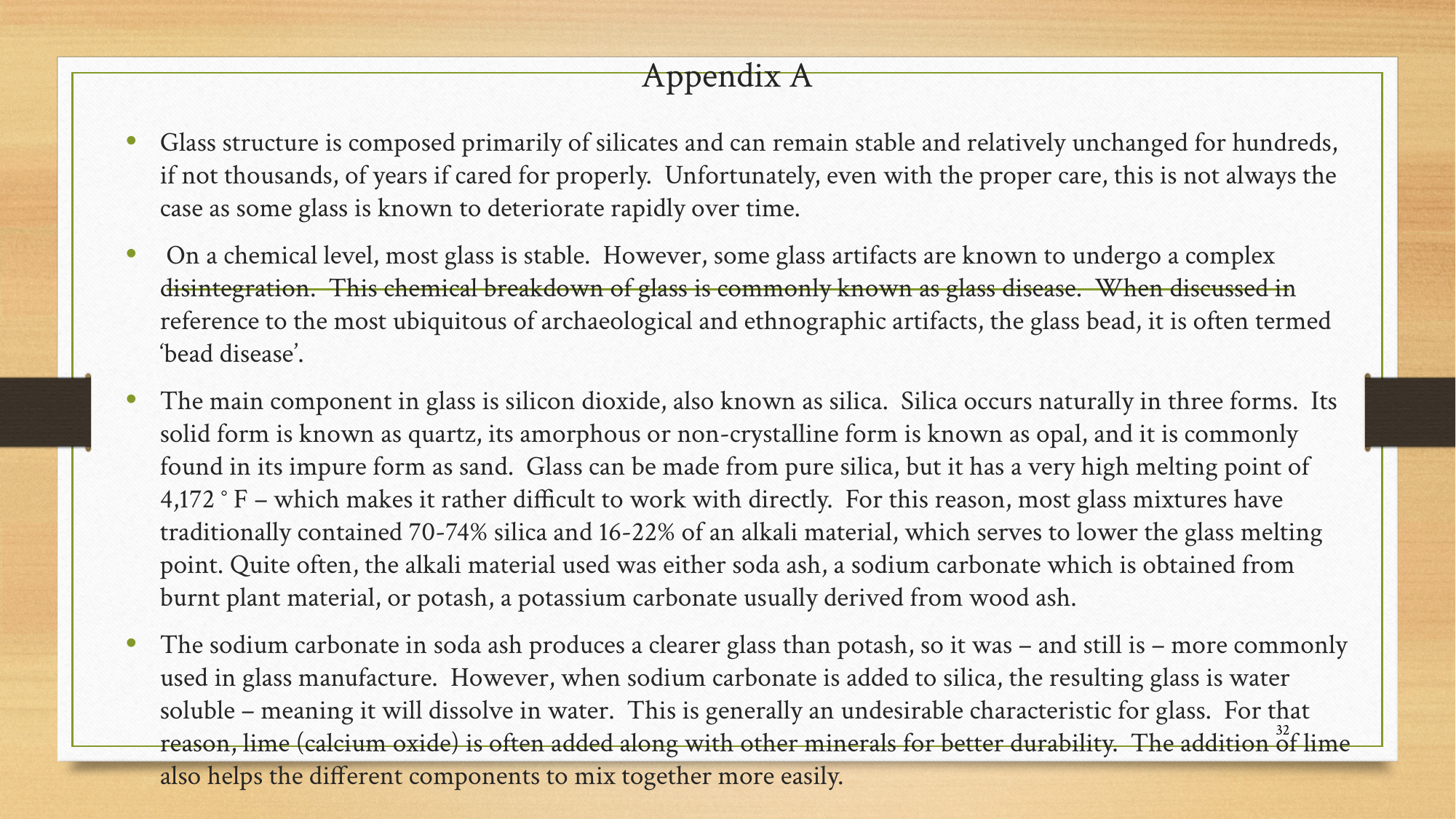

# Appendix A
Glass structure is composed primarily of silicates and can remain stable and relatively unchanged for hundreds, if not thousands, of years if cared for properly.  Unfortunately, even with the proper care, this is not always the case as some glass is known to deteriorate rapidly over time.
 On a chemical level, most glass is stable.  However, some glass artifacts are known to undergo a complex disintegration.  This chemical breakdown of glass is commonly known as glass disease.  When discussed in reference to the most ubiquitous of archaeological and ethnographic artifacts, the glass bead, it is often termed ‘bead disease’.
The main component in glass is silicon dioxide, also known as silica.  Silica occurs naturally in three forms.  Its solid form is known as quartz, its amorphous or non-crystalline form is known as opal, and it is commonly found in its impure form as sand.  Glass can be made from pure silica, but it has a very high melting point of 4,172 ° F – which makes it rather difficult to work with directly.  For this reason, most glass mixtures have traditionally contained 70-74% silica and 16-22% of an alkali material, which serves to lower the glass melting point. Quite often, the alkali material used was either soda ash, a sodium carbonate which is obtained from burnt plant material, or potash, a potassium carbonate usually derived from wood ash.
The sodium carbonate in soda ash produces a clearer glass than potash, so it was – and still is – more commonly used in glass manufacture.  However, when sodium carbonate is added to silica, the resulting glass is water soluble – meaning it will dissolve in water.  This is generally an undesirable characteristic for glass.  For that reason, lime (calcium oxide) is often added along with other minerals for better durability.  The addition of lime also helps the different components to mix together more easily.

32